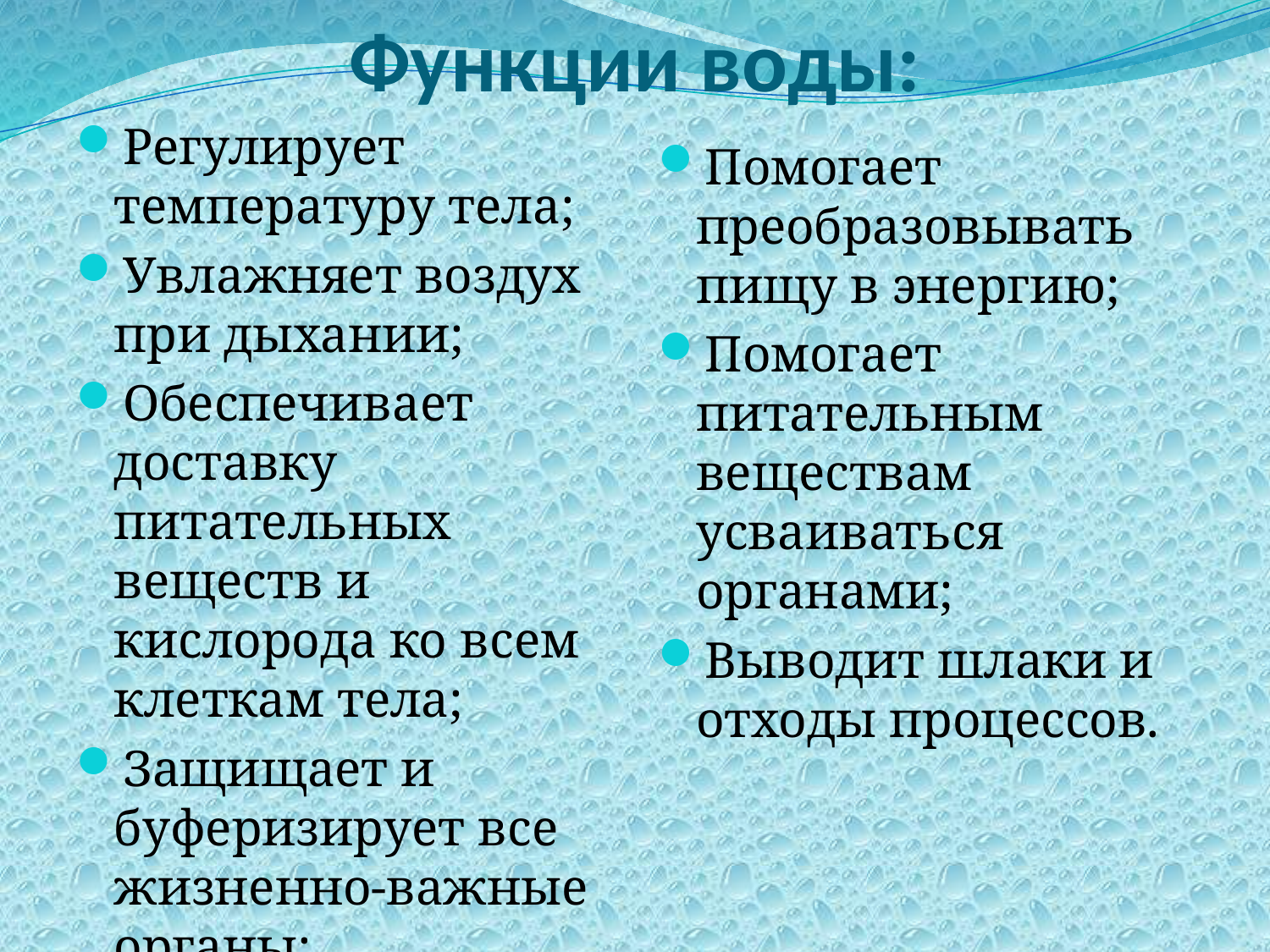

# Функции воды:
Регулирует температуру тела;
Увлажняет воздух при дыхании;
Обеспечивает доставку питательных веществ и кислорода ко всем клеткам тела;
Защищает и буферизирует все жизненно-важные органы;

Помогает преобразовывать пищу в энергию;
Помогает питательным веществам усваиваться органами;
Выводит шлаки и отходы процессов.